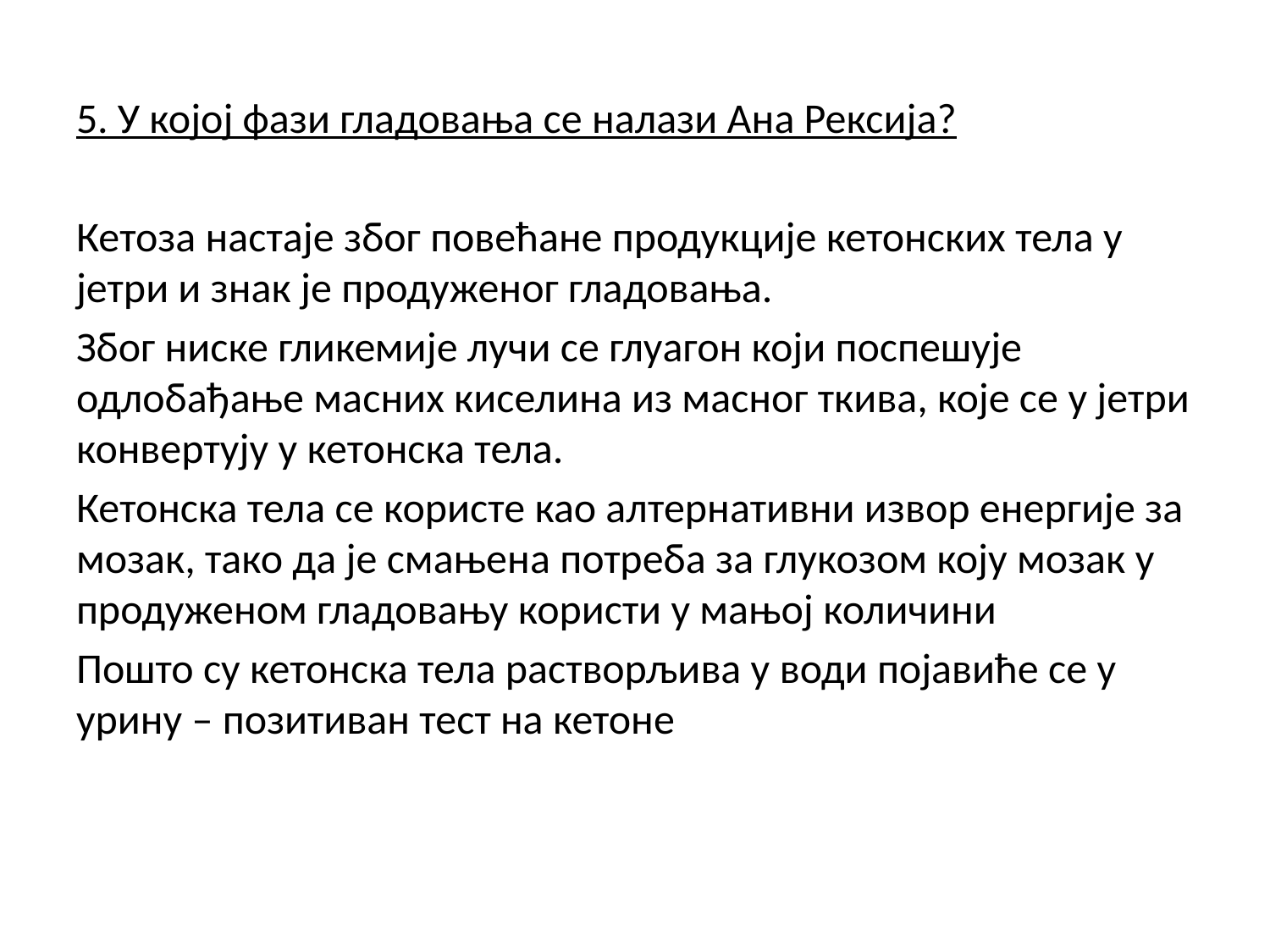

5. У којој фази гладовања се налази Ана Рексија?

Кетоза настаје због повећане продукције кетонских тела у јетри и знак је продуженог гладовања.
Због ниске гликемије лучи се глуагон који поспешује одлобађање масних киселина из масног ткива, које се у јетри конвертују у кетонска тела.
Кетонска тела се користе као алтернативни извор енергије за мозак, тако да је смањена потреба за глукозом коју мозак у продуженом гладовању користи у мањој количини
Пошто су кетонска тела растворљива у води појавиће се у урину – позитиван тест на кетоне